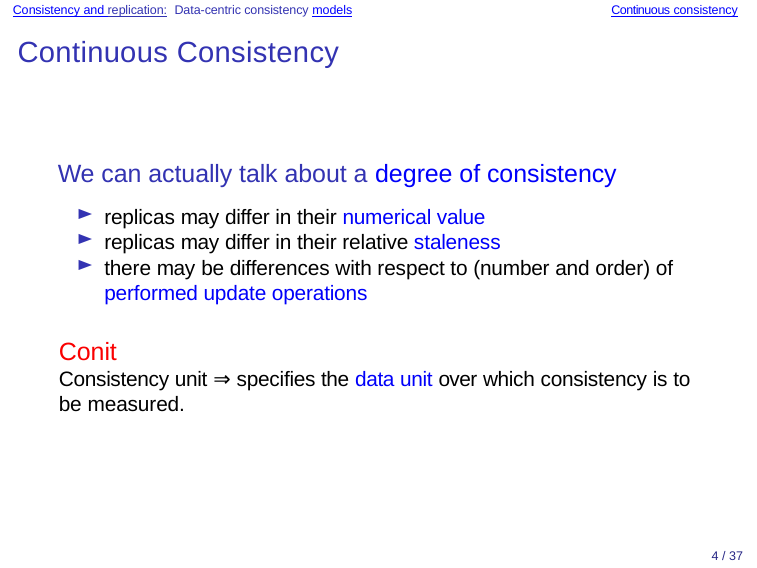

Consistency and replication: Data-centric consistency models
Continuous consistency
Continuous Consistency
We can actually talk about a degree of consistency
replicas may differ in their numerical value
replicas may differ in their relative staleness
there may be differences with respect to (number and order) of  performed update operations

Conit
Consistency unit ⇒ specifies the data unit over which consistency is to  be measured.
4 / 37